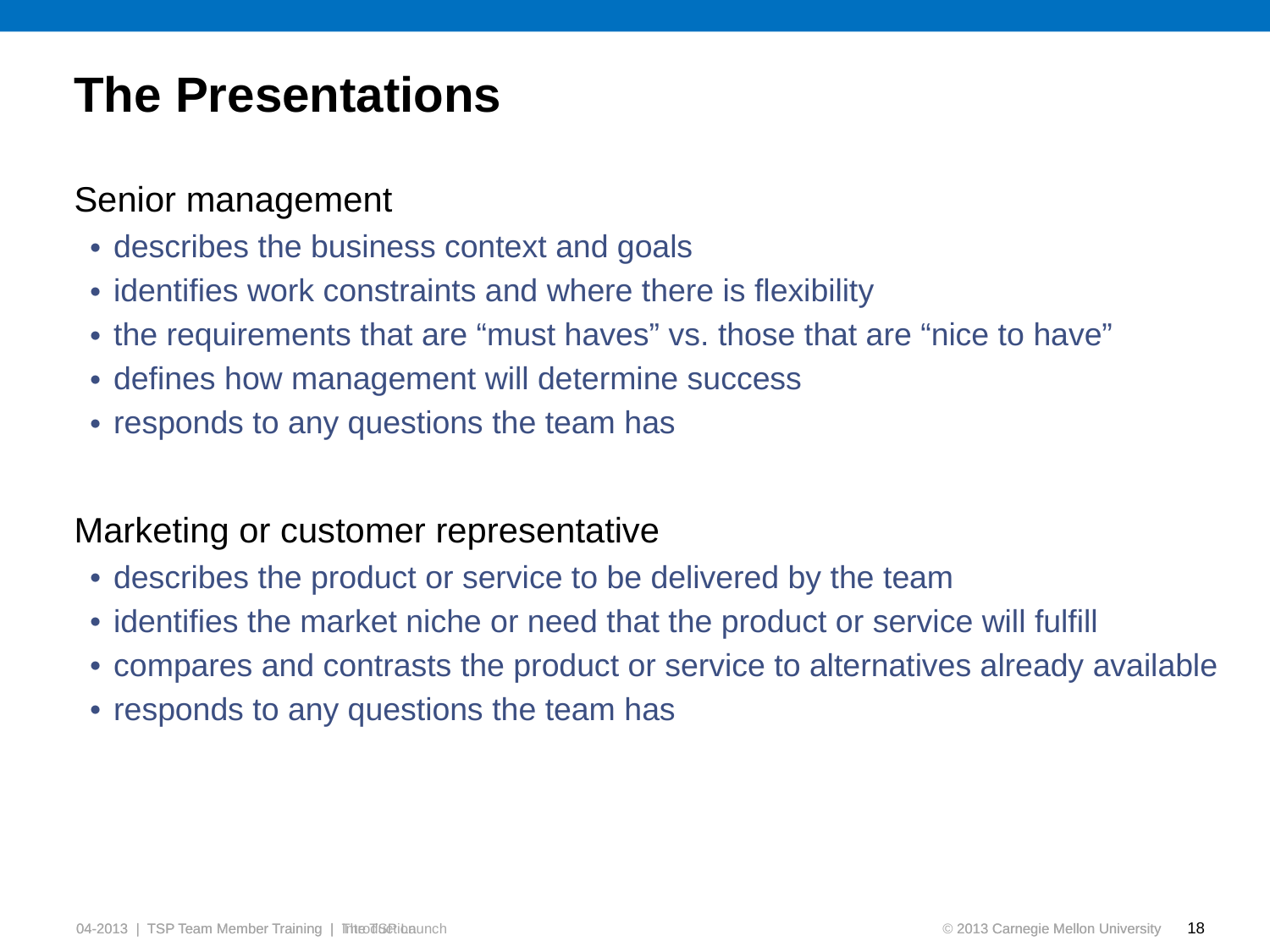

# The Presentations
Senior management
describes the business context and goals
identifies work constraints and where there is flexibility
the requirements that are “must haves” vs. those that are “nice to have”
defines how management will determine success
responds to any questions the team has

Marketing or customer representative
describes the product or service to be delivered by the team
identifies the market niche or need that the product or service will fulfill
compares and contrasts the product or service to alternatives already available
responds to any questions the team has